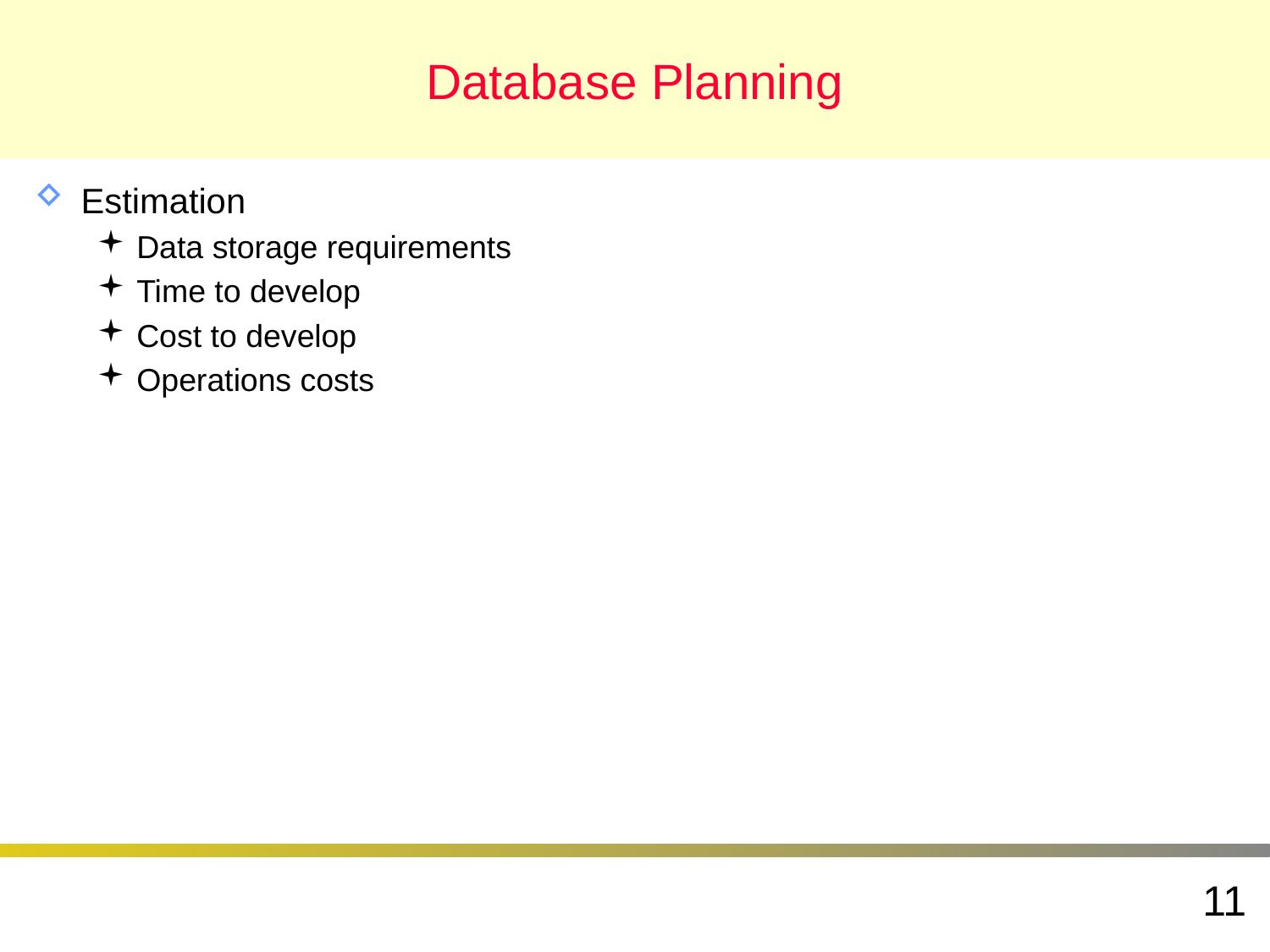

# Database Planning
Estimation
Data storage requirements
Time to develop
Cost to develop
Operations costs
11